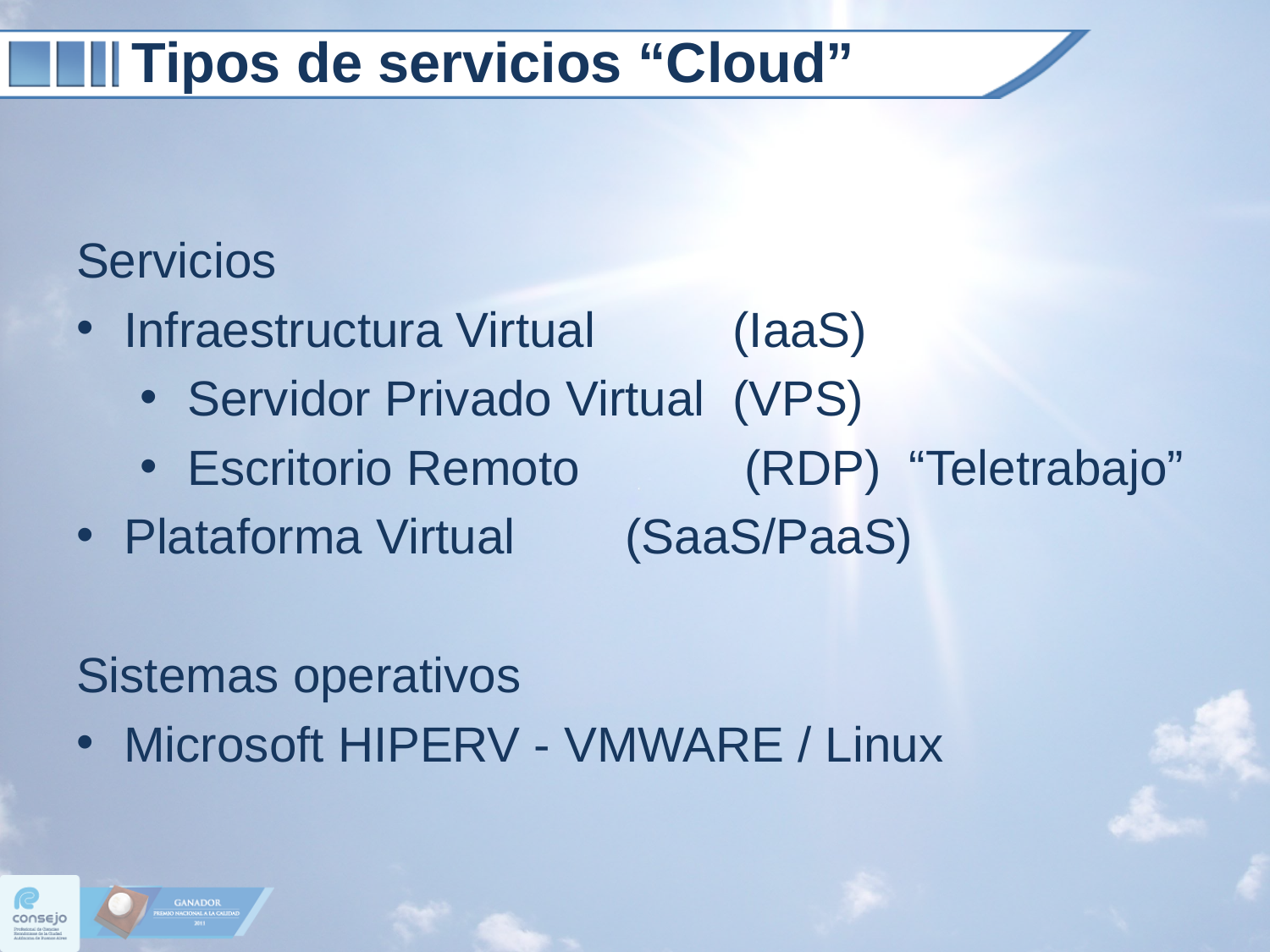

# Tipos de servicios “Cloud”
Servicios
Infraestructura Virtual          (IaaS)
Servidor Privado Virtual  (VPS)
Escritorio Remoto            (RDP)  “Teletrabajo”
Plataforma Virtual        (SaaS/PaaS)

Sistemas operativos
Microsoft HIPERV - VMWARE / Linux